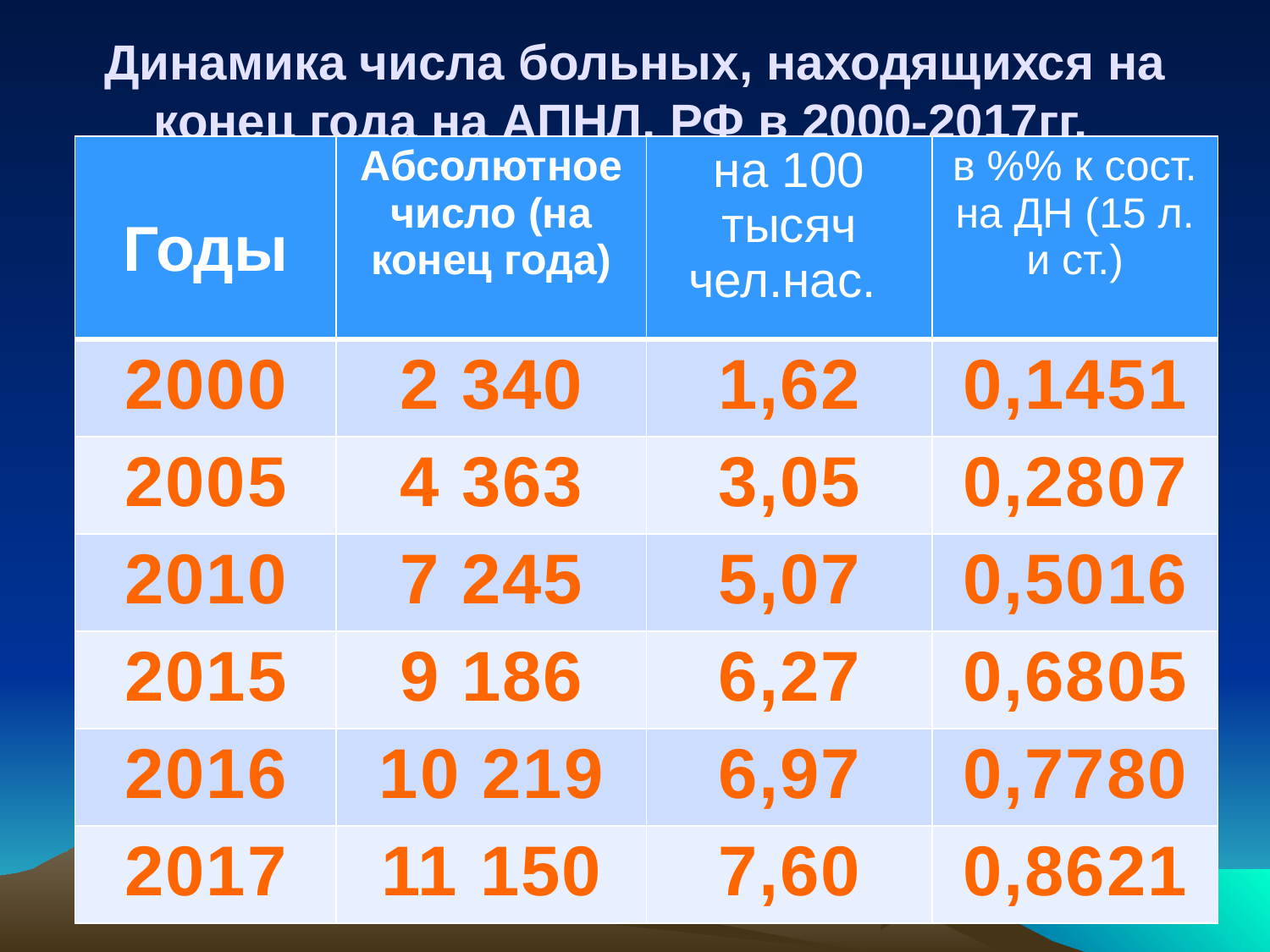

# Динамика числа больных, находящихся на конец года на АПНЛ, РФ в 2000-2017гг.
| Годы | Абсолютное число (на конец года) | на 100 тысяч чел.нас. | в %% к сост. на ДН (15 л. и ст.) |
| --- | --- | --- | --- |
| 2000 | 2 340 | 1,62 | 0,1451 |
| 2005 | 4 363 | 3,05 | 0,2807 |
| 2010 | 7 245 | 5,07 | 0,5016 |
| 2015 | 9 186 | 6,27 | 0,6805 |
| 2016 | 10 219 | 6,97 | 0,7780 |
| 2017 | 11 150 | 7,60 | 0,8621 |